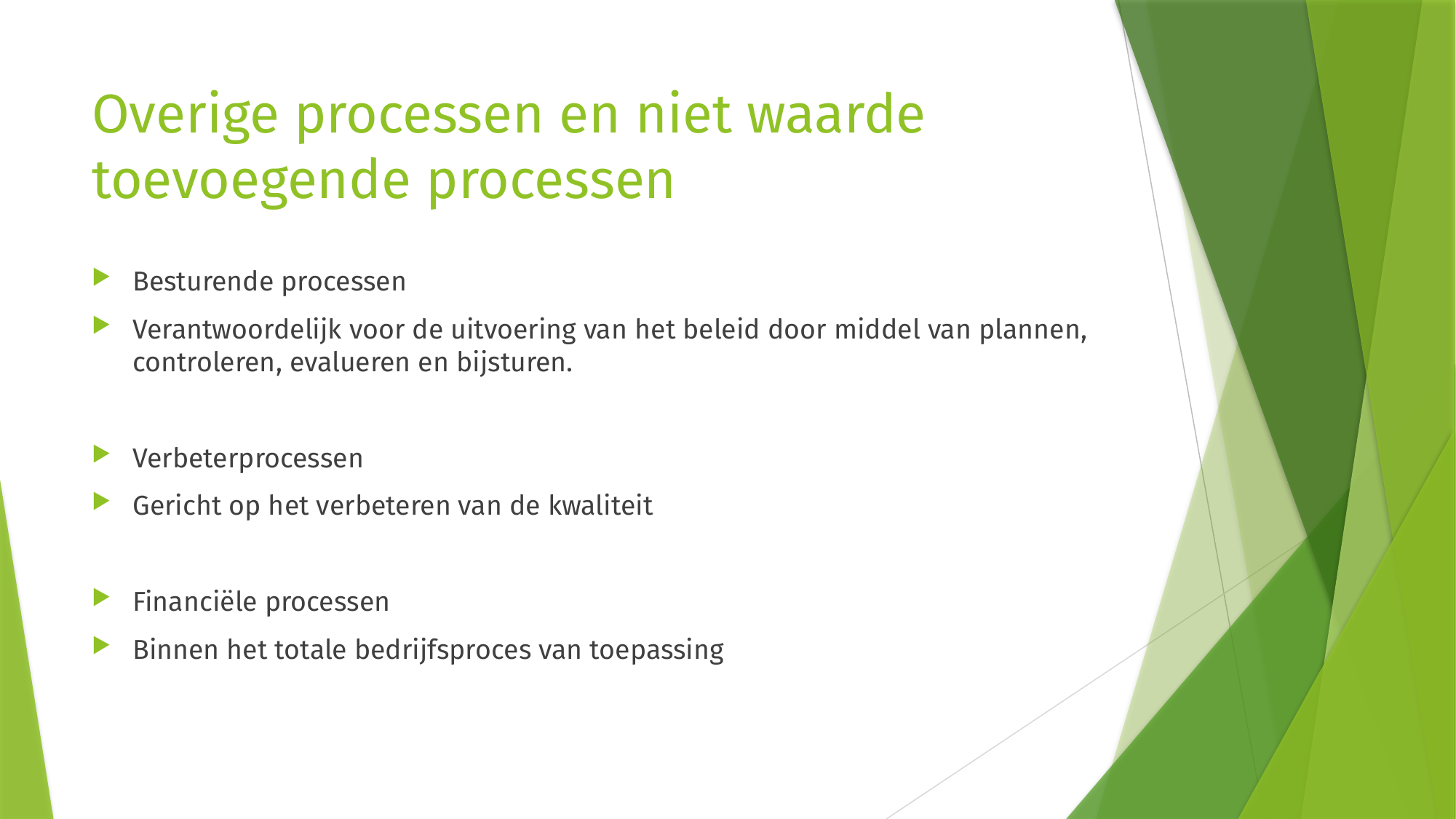

# Overige processen en niet waarde toevoegende processen
Besturende processen
Verantwoordelijk voor de uitvoering van het beleid door middel van plannen, controleren, evalueren en bijsturen.

Verbeterprocessen
Gericht op het verbeteren van de kwaliteit

Financiële processen
Binnen het totale bedrijfsproces van toepassing